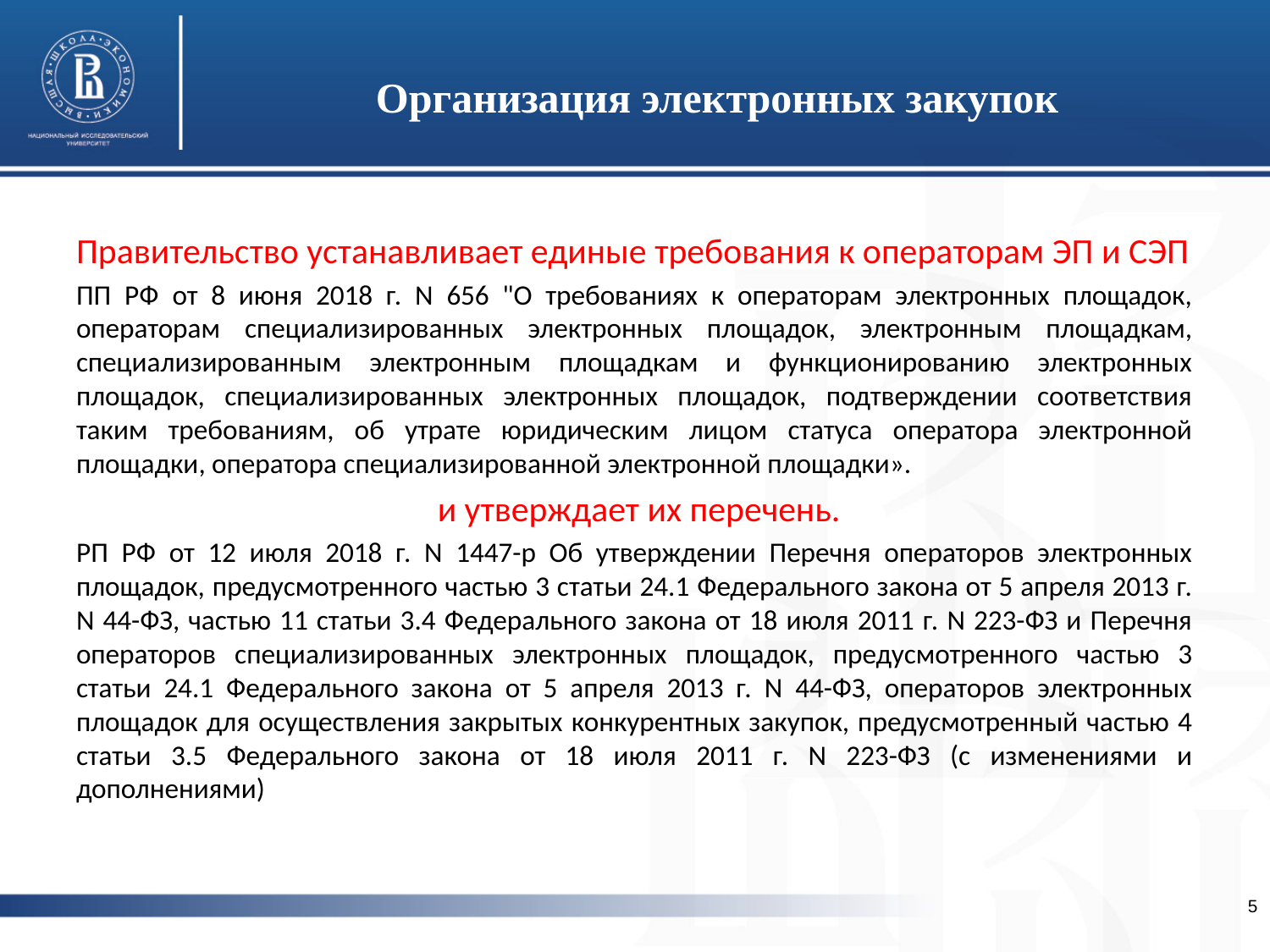

Организация электронных закупок
Правительство устанавливает единые требования к операторам ЭП и СЭП
ПП РФ от 8 июня 2018 г. N 656 "О требованиях к операторам электронных площадок, операторам специализированных электронных площадок, электронным площадкам, специализированным электронным площадкам и функционированию электронных площадок, специализированных электронных площадок, подтверждении соответствия таким требованиям, об утрате юридическим лицом статуса оператора электронной площадки, оператора специализированной электронной площадки».
 и утверждает их перечень.
РП РФ от 12 июля 2018 г. N 1447-р Об утверждении Перечня операторов электронных площадок, предусмотренного частью 3 статьи 24.1 Федерального закона от 5 апреля 2013 г. N 44-ФЗ, частью 11 статьи 3.4 Федерального закона от 18 июля 2011 г. N 223-ФЗ и Перечня операторов специализированных электронных площадок, предусмотренного частью 3 статьи 24.1 Федерального закона от 5 апреля 2013 г. N 44-ФЗ, операторов электронных площадок для осуществления закрытых конкурентных закупок, предусмотренный частью 4 статьи 3.5 Федерального закона от 18 июля 2011 г. N 223-ФЗ (с изменениями и дополнениями)

5